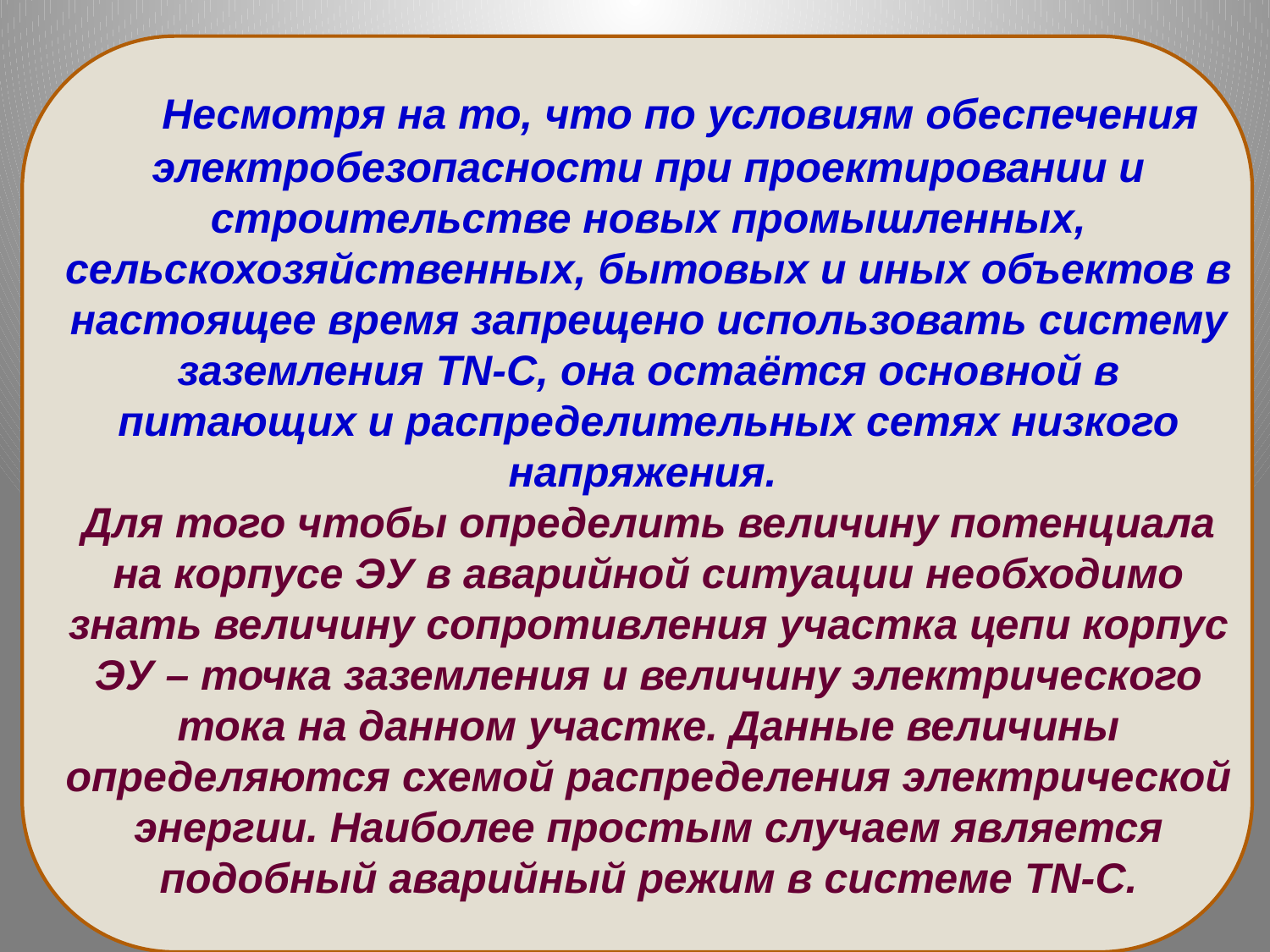

Несмотря на то, что по условиям обеспечения электробезопасности при проектировании и строительстве новых промышленных, сельскохозяйственных, бытовых и иных объектов в настоящее время запрещено использовать систему заземления TN-C, она остаётся основной в питающих и распределительных сетях низкого напряжения.
Для того чтобы определить величину потенциала на корпусе ЭУ в аварийной ситуации необходимо знать величину сопротивления участка цепи корпус ЭУ – точка заземления и величину электрического тока на данном участке. Данные величины определяются схемой распределения электрической энергии. Наиболее простым случаем является подобный аварийный режим в системе TN-C.